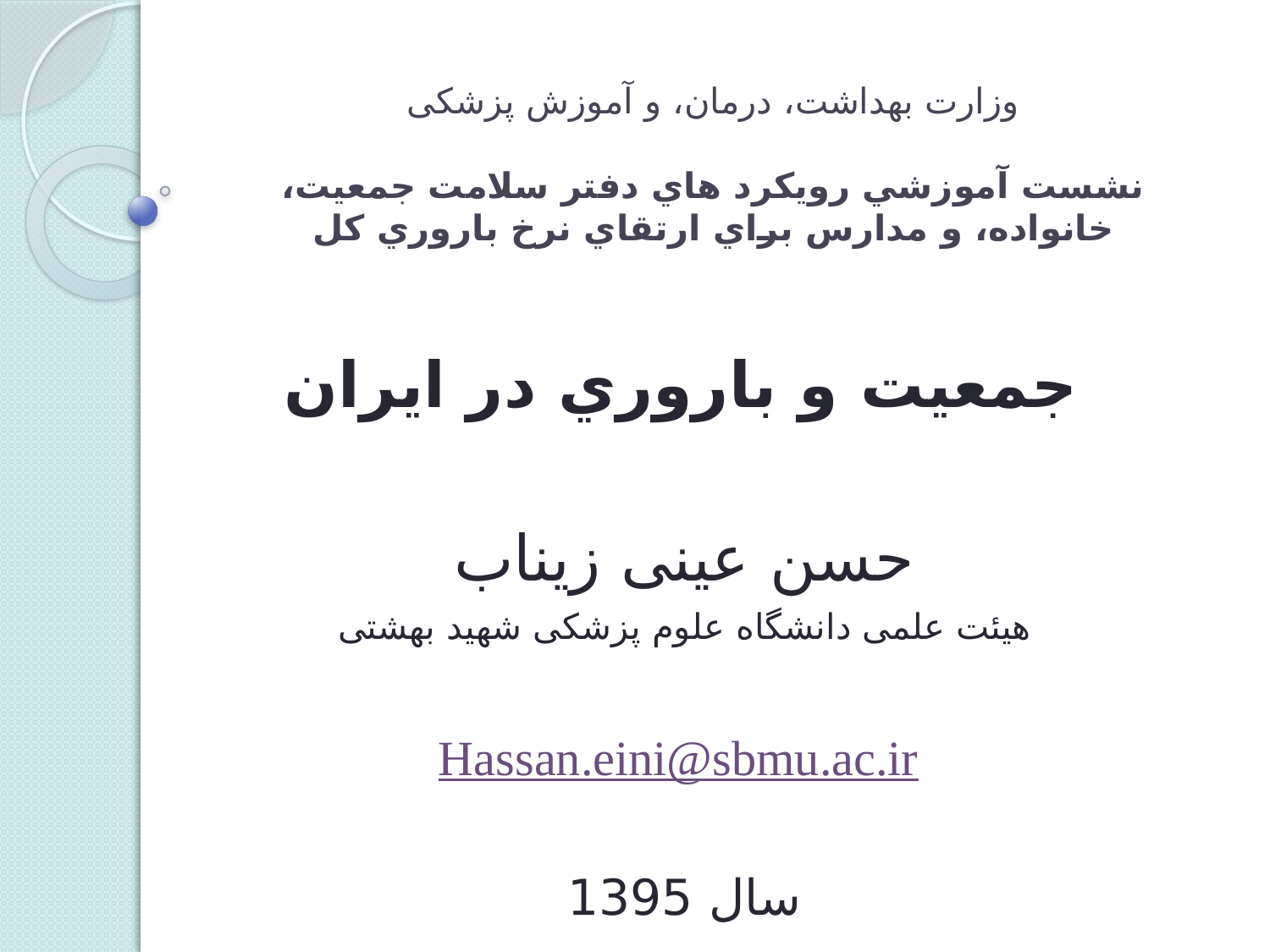

# وزارت بهداشت، درمان، و آموزش پزشکی نشست آموزشي رويكرد هاي دفتر سلامت جمعيت، خانواده، و مدارس براي ارتقاي نرخ باروري كل

جمعيت و باروري در ايران

حسن عینی زیناب
هیئت علمی دانشگاه علوم پزشکی شهید بهشتی

Hassan.eini@sbmu.ac.ir

سال 1395